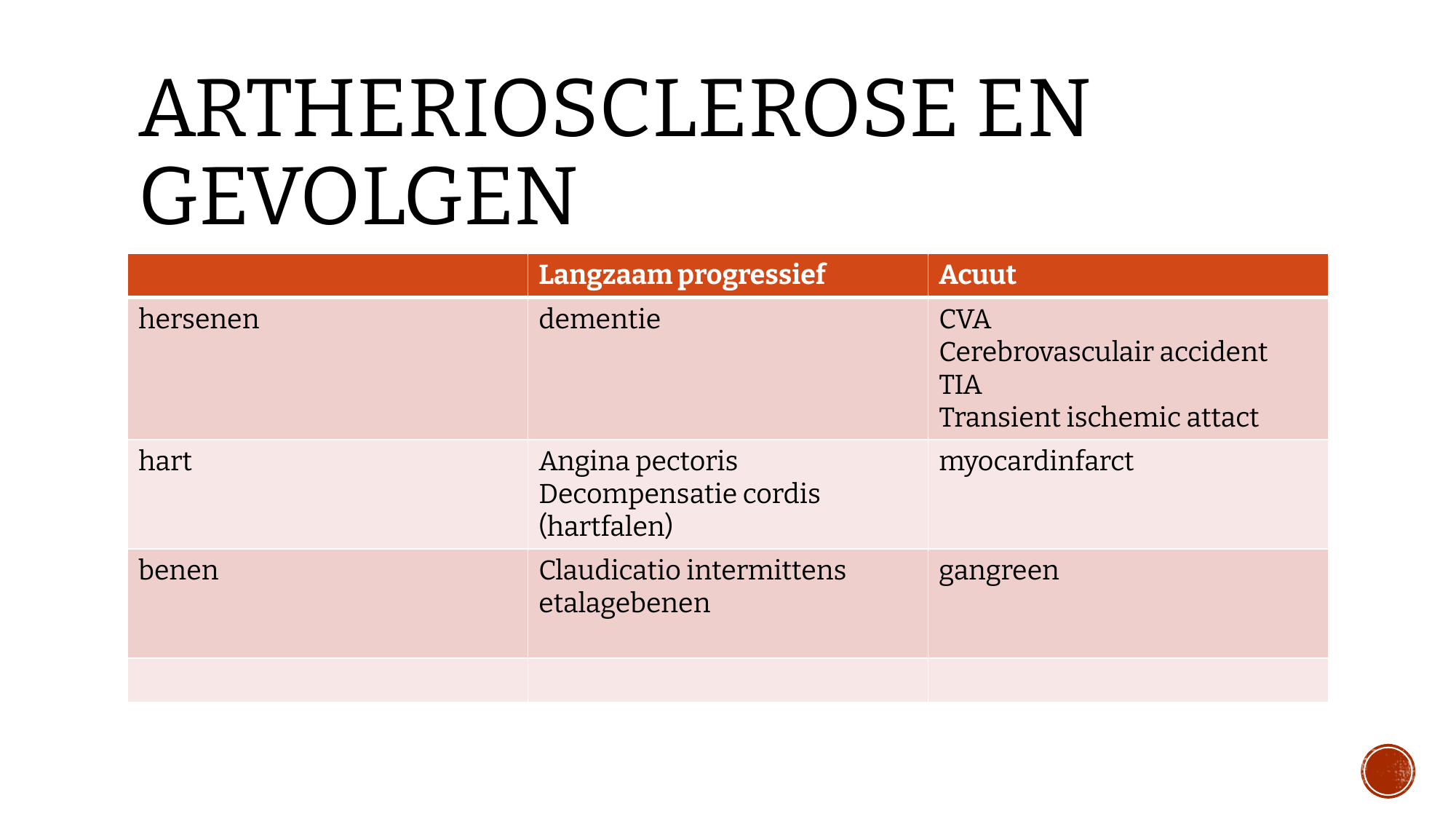

# Artheriosclerose en gevolgen
|  | Langzaam progressief | Acuut |
| --- | --- | --- |
| hersenen | dementie | CVA Cerebrovasculair accident TIA Transient ischemic attact |
| hart | Angina pectoris Decompensatie cordis (hartfalen) | myocardinfarct |
| benen | Claudicatio intermittens etalagebenen | gangreen |
|  |  |  |